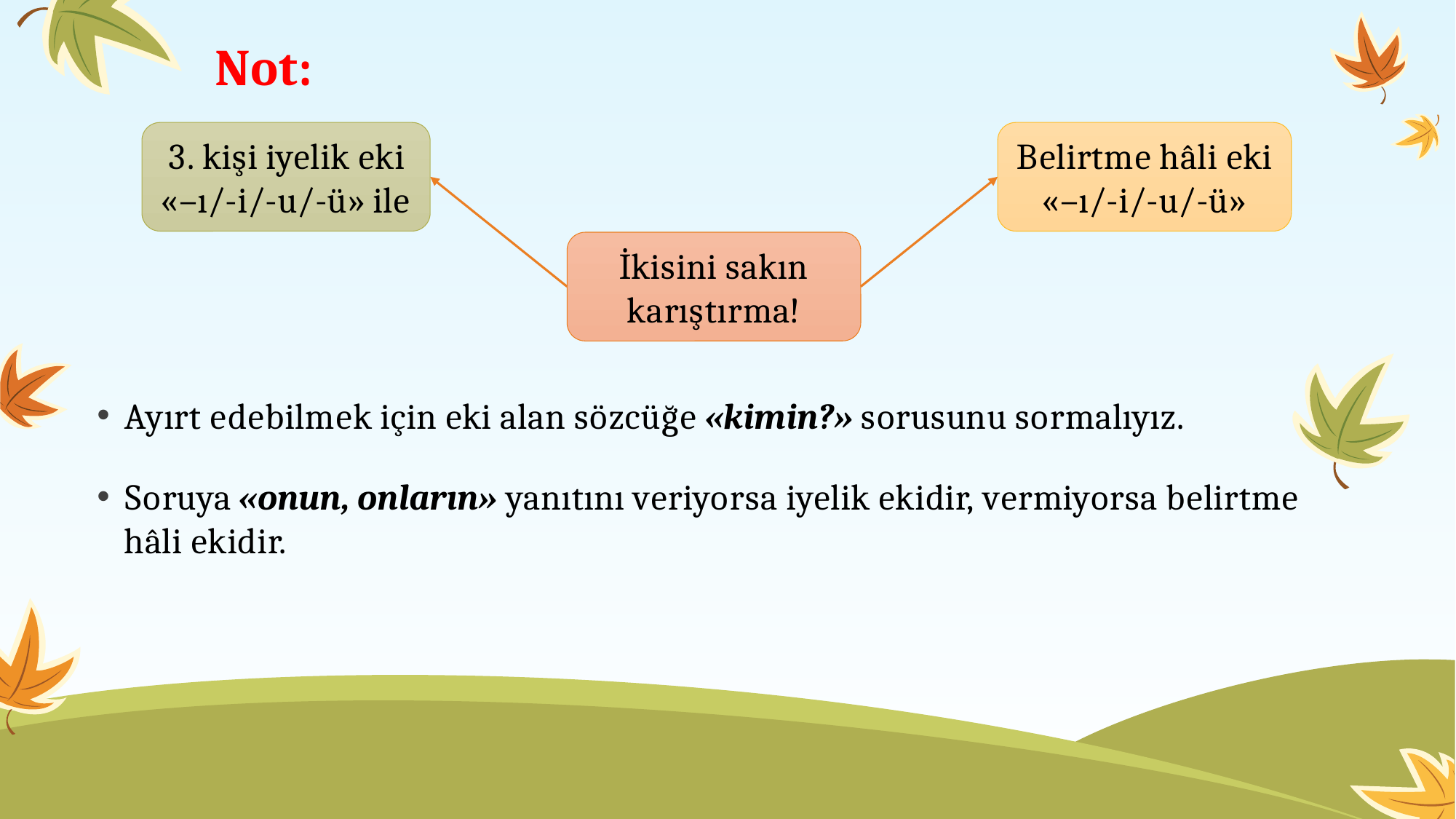

# Not:
Belirtme hâli eki «–ı/-i/-u/-ü»
3. kişi iyelik eki «–ı/-i/-u/-ü» ile
İkisini sakın karıştırma!
Ayırt edebilmek için eki alan sözcüğe «kimin?» sorusunu sormalıyız.
Soruya «onun, onların» yanıtını veriyorsa iyelik ekidir, vermiyorsa belirtme hâli ekidir.